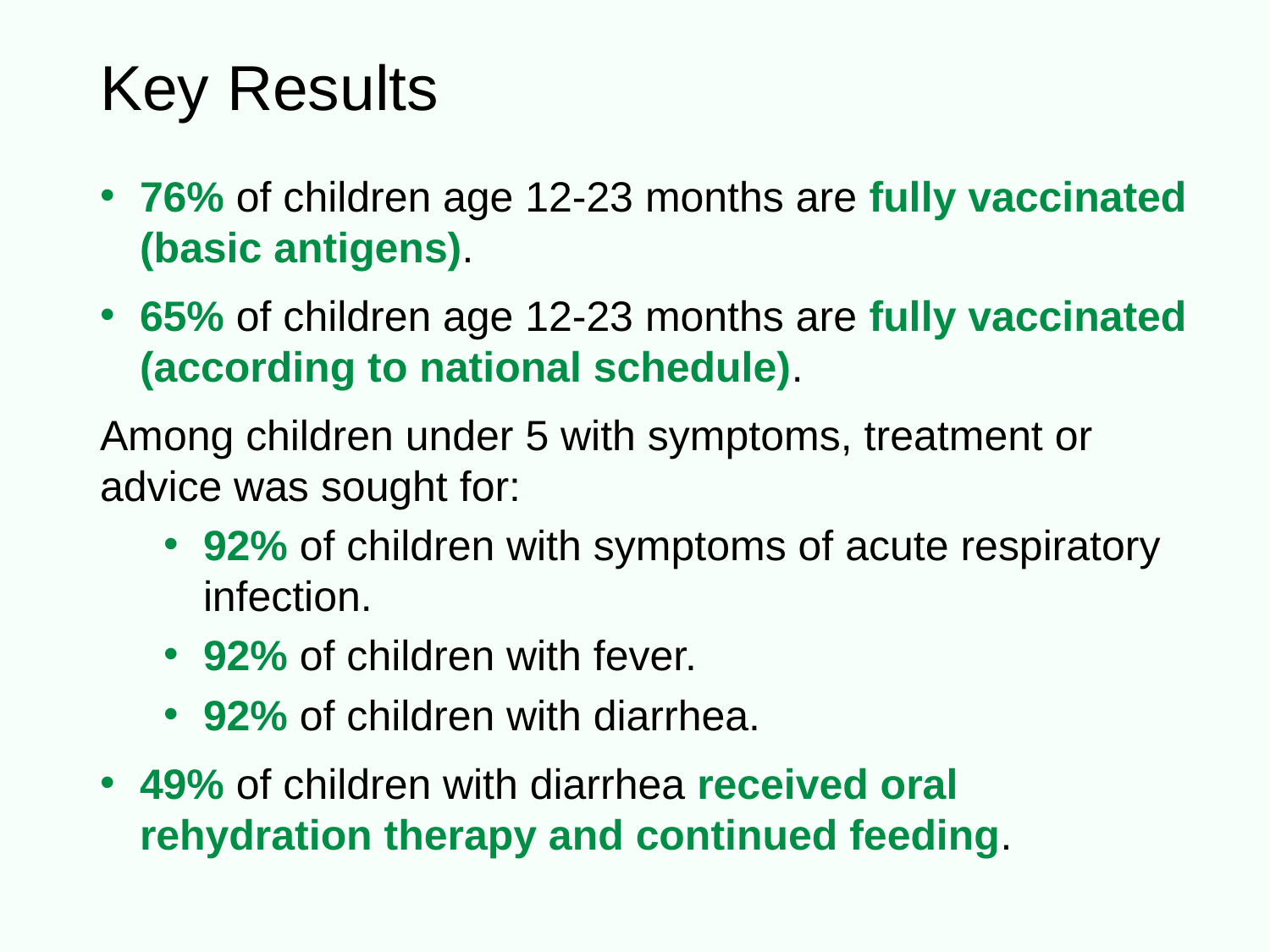

# Key Results
76% of children age 12-23 months are fully vaccinated (basic antigens).
65% of children age 12-23 months are fully vaccinated (according to national schedule).
Among children under 5 with symptoms, treatment or advice was sought for:
92% of children with symptoms of acute respiratory infection.
92% of children with fever.
92% of children with diarrhea.
49% of children with diarrhea received oral rehydration therapy and continued feeding.